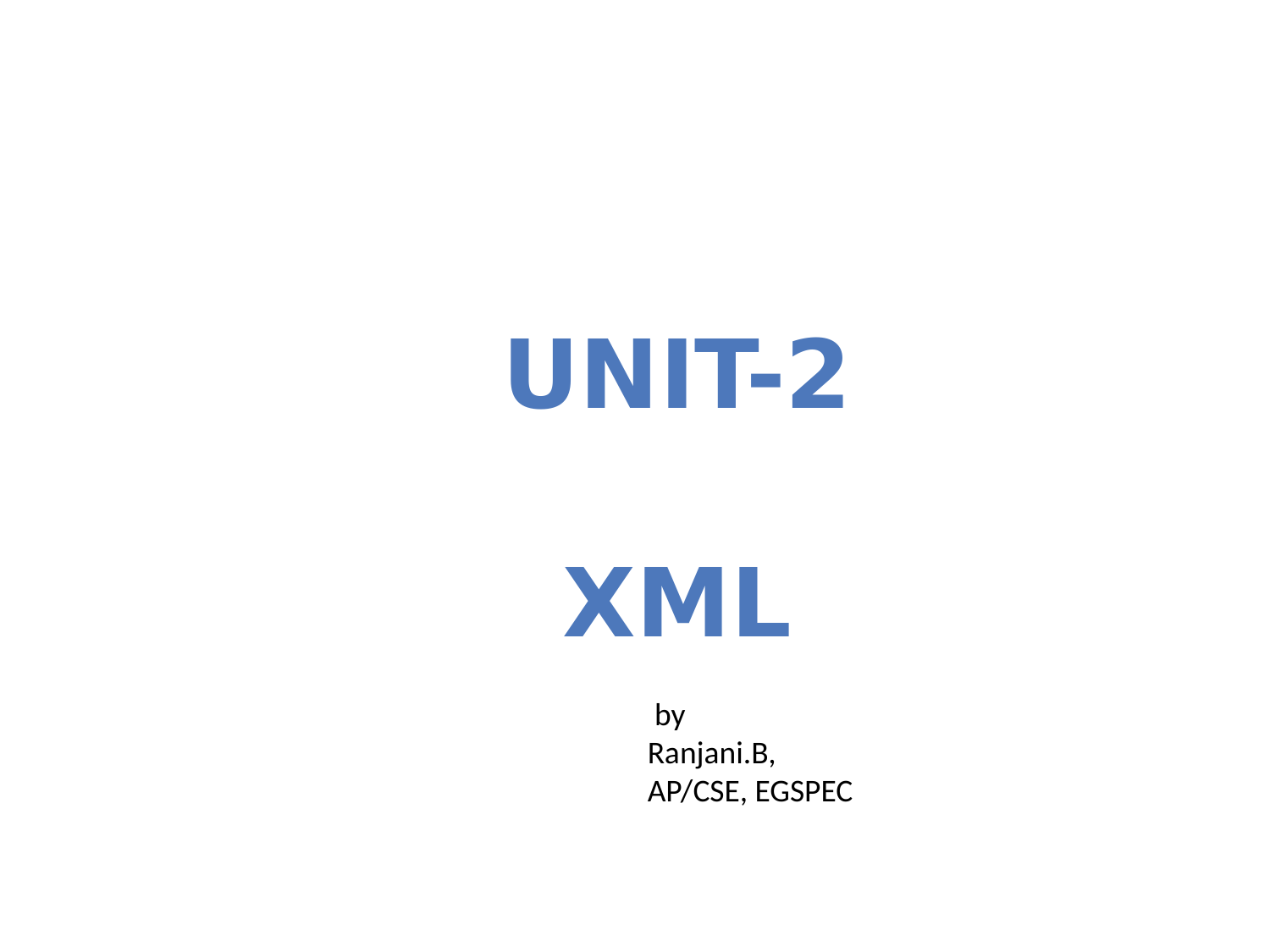

UNIT-2
XML
#
 by
Ranjani.B,
AP/CSE, EGSPEC